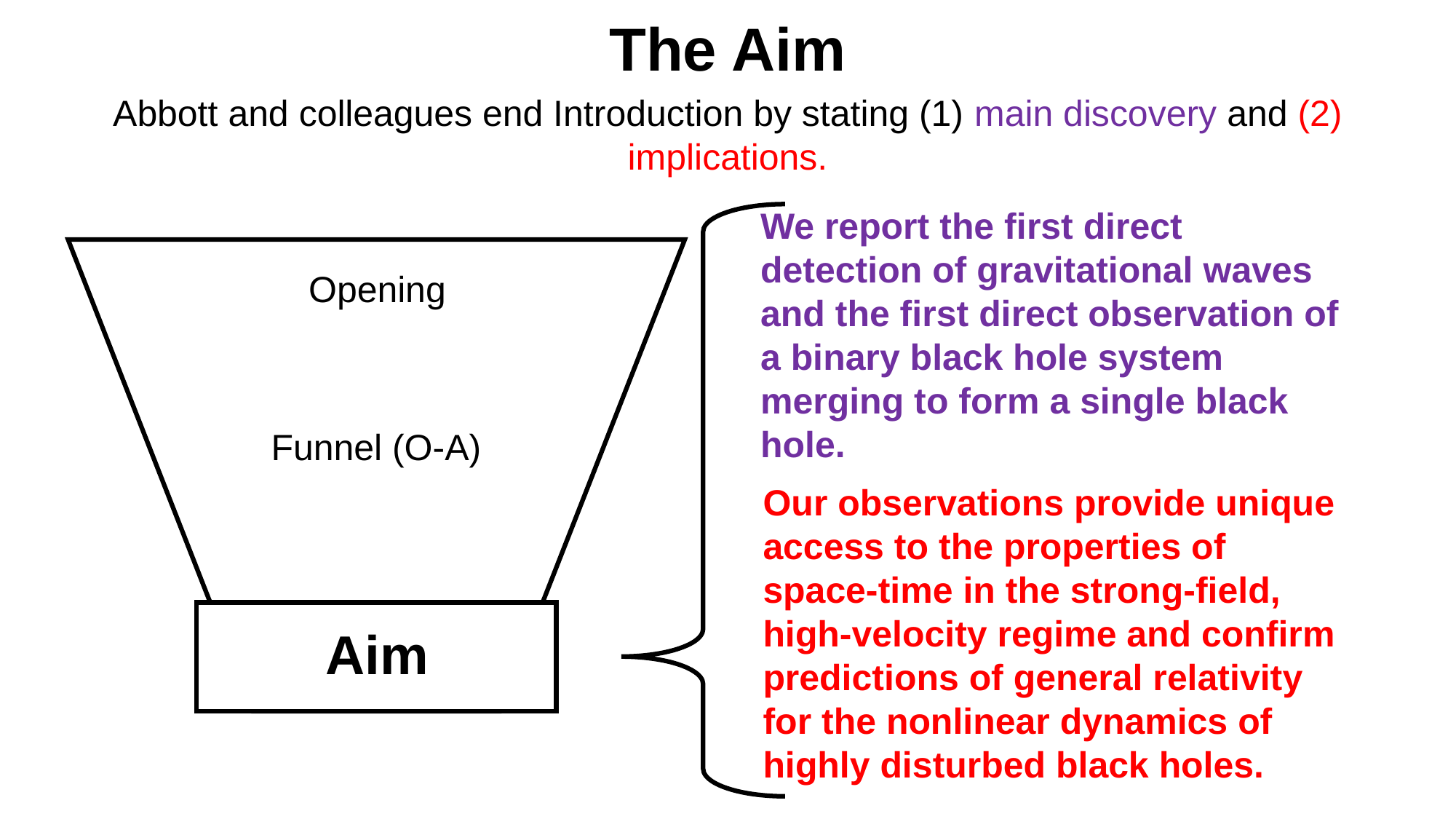

The Aim
Abbott and colleagues end Introduction by stating (1) main discovery and (2) implications.
We report the first direct detection of gravitational waves and the first direct observation of a binary black hole system merging to form a single black hole.

Opening
Funnel (O-A)
Our observations provide unique access to the properties of space-time in the strong-field, high-velocity regime and confirm predictions of general relativity for the nonlinear dynamics of highly disturbed black holes.

Aim